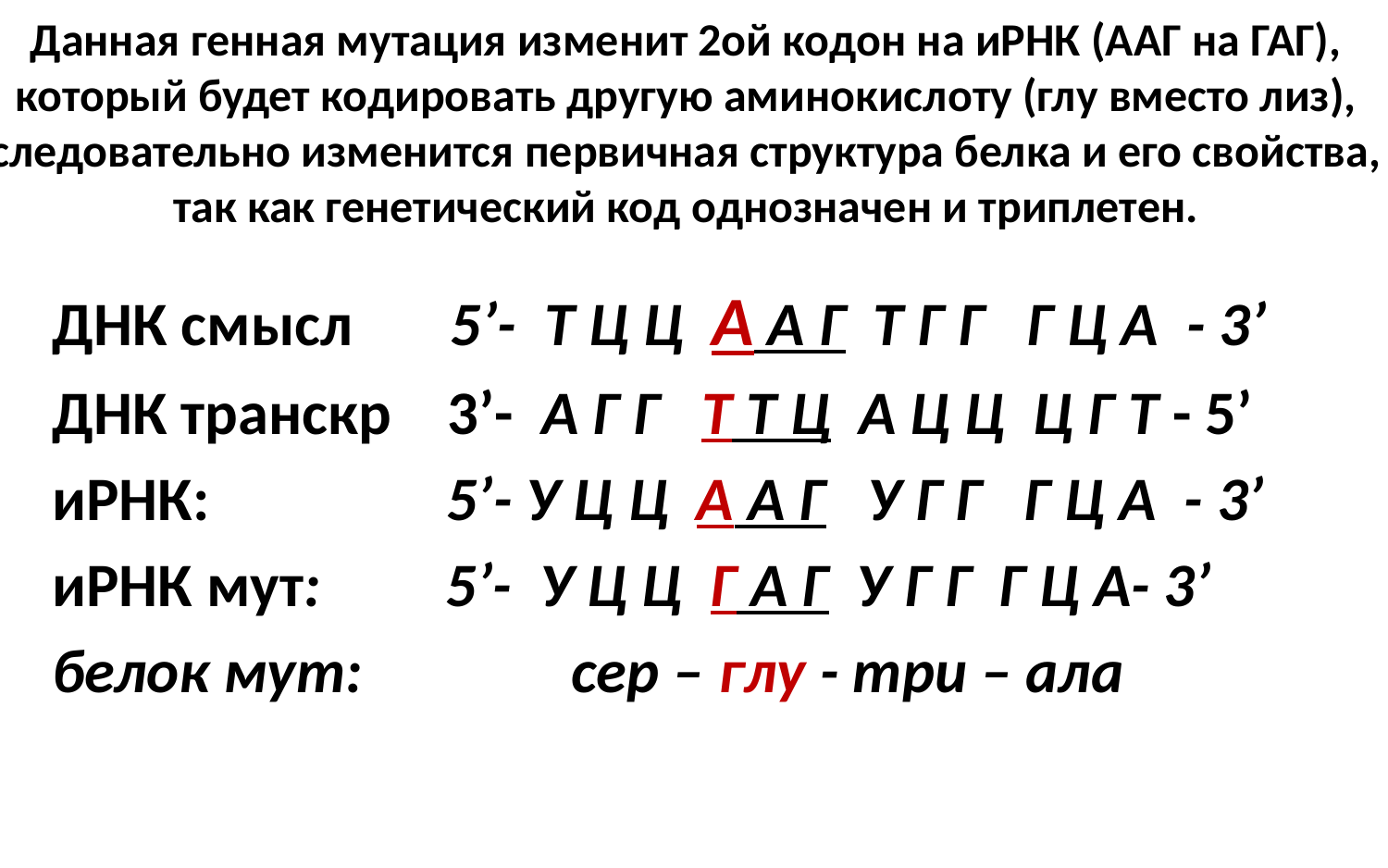

# Данная генная мутация изменит 2ой кодон на иРНК (ААГ на ГАГ), который будет кодировать другую аминокислоту (глу вместо лиз), следовательно изменится первичная структура белка и его свойства, так как генетический код однозначен и триплетен.
ДНК смысл       5’-  Т Ц Ц  А А Г  Т Г Г   Г Ц А  - 3’
ДНК транскр    3’-  А Г Г   Т Т Ц  А Ц Ц  Ц Г Т - 5’
иРНК:                 5’- У Ц Ц  А А Г   У Г Г   Г Ц А  - 3’
иРНК мут:         5’-  У Ц Ц  Г А Г  У Г Г  Г Ц А- 3’
белок мут:               сер – глу - три – ала